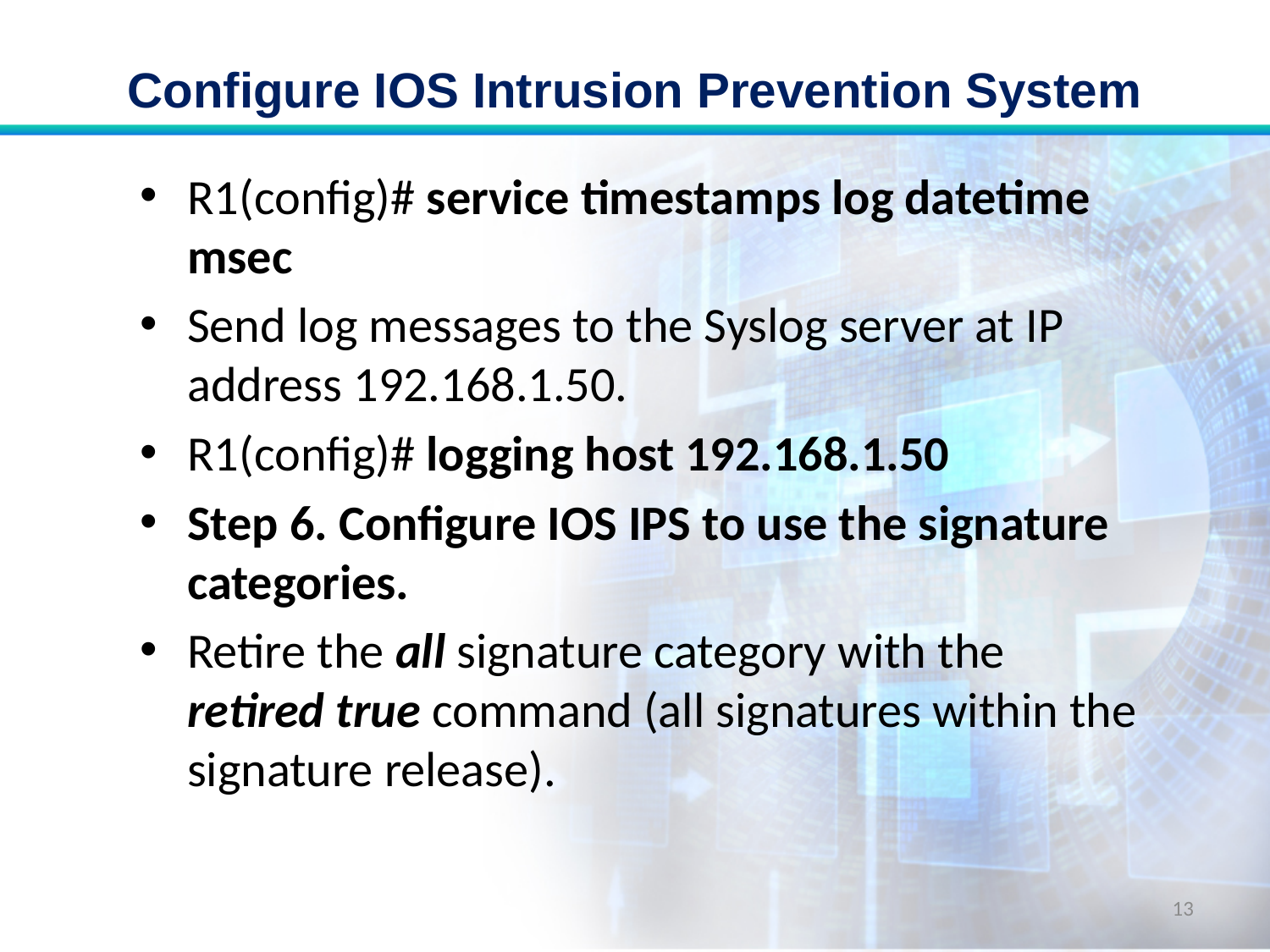

# Configure IOS Intrusion Prevention System
R1(config)# service timestamps log datetime msec
Send log messages to the Syslog server at IP address 192.168.1.50.
R1(config)# logging host 192.168.1.50
Step 6. Configure IOS IPS to use the signature categories.
Retire the all signature category with the retired true command (all signatures within the signature release).
13